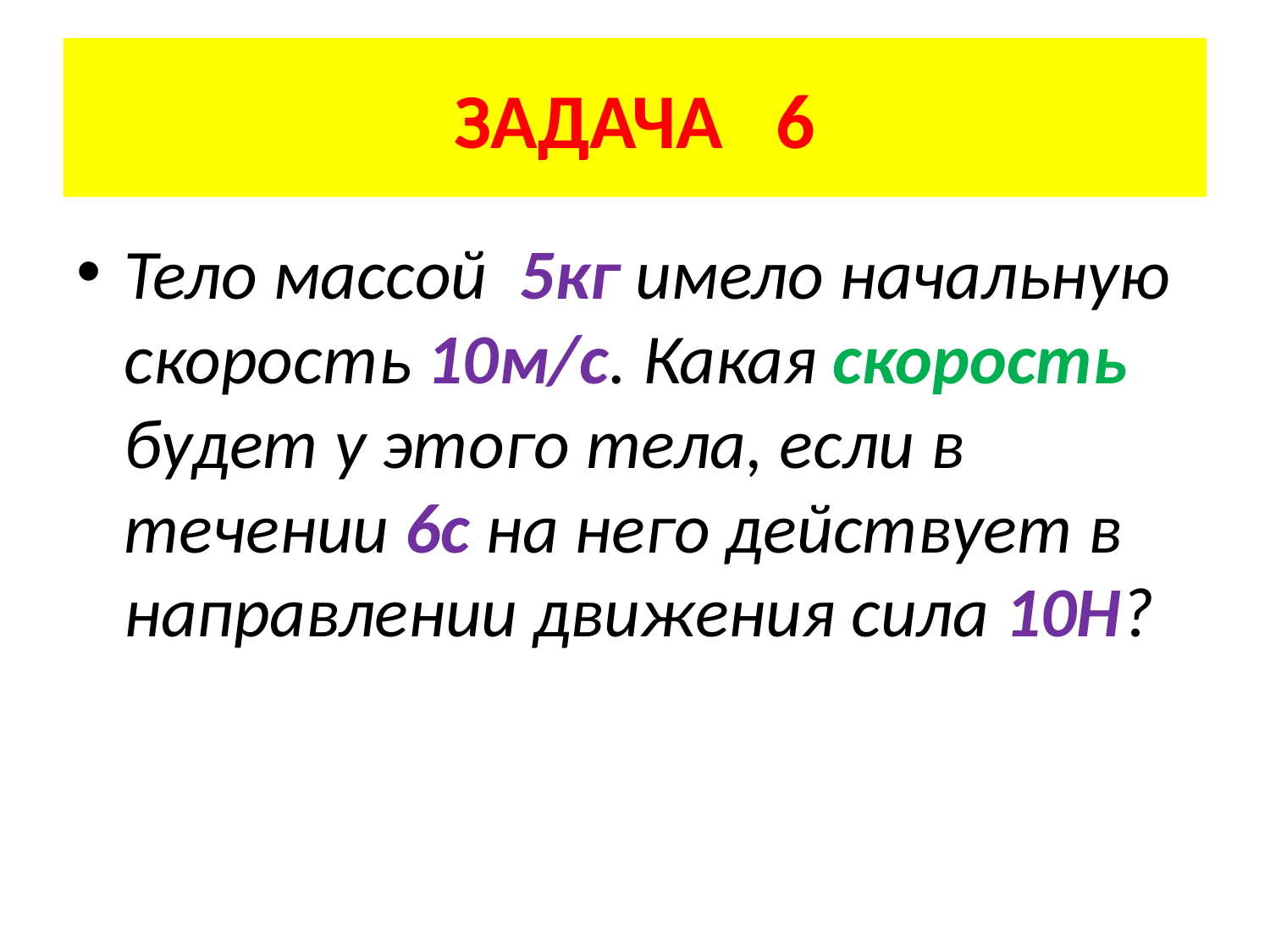

# ЗАДАЧА   6
Тело массой  5кг имело начальную скорость 10м/с. Какая скорость будет у этого тела, если в течении 6с на него действует в направлении движения сила 10Н?